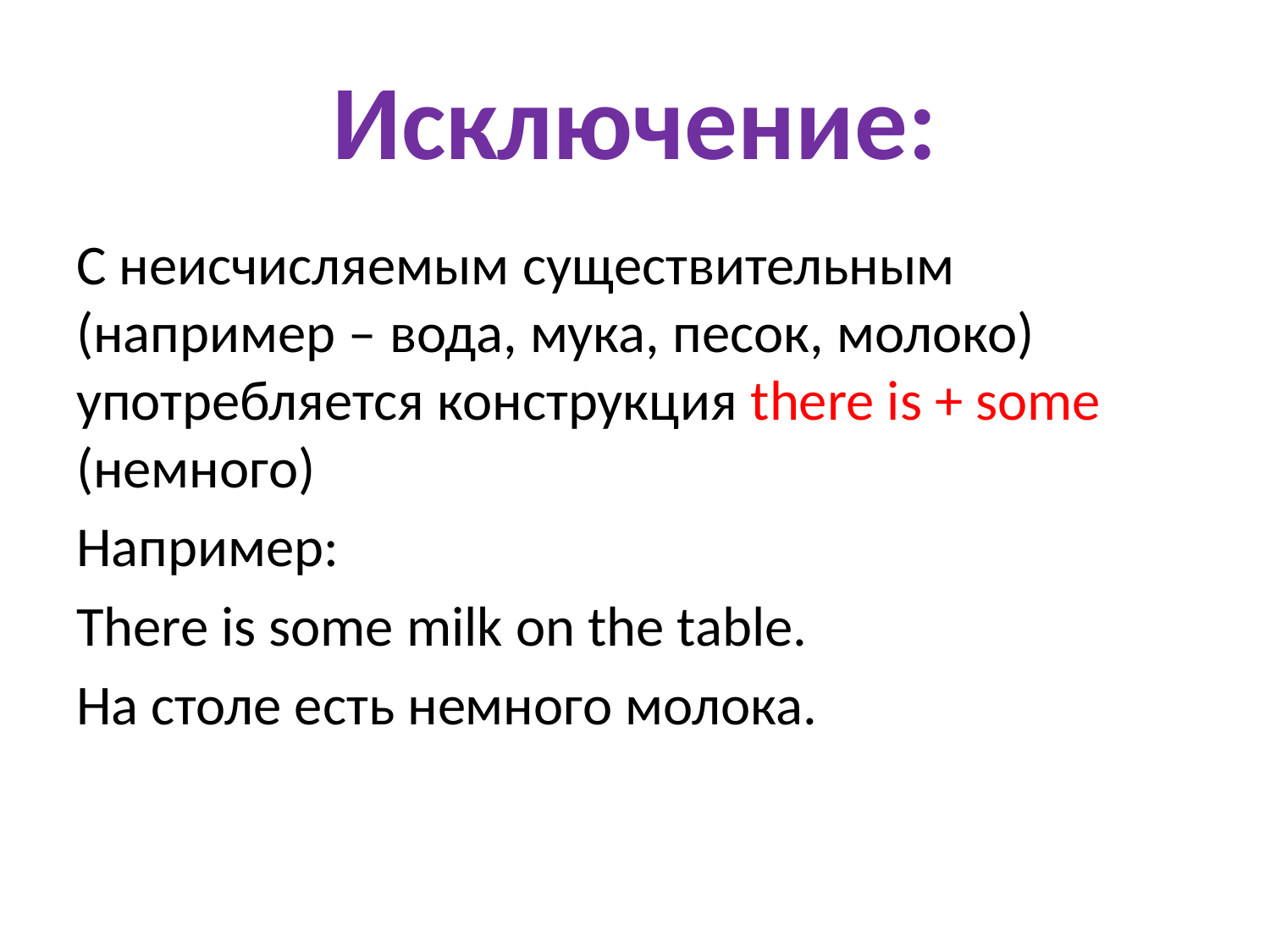

# Исключение:
C неисчисляемым существительным (например – вода, мука, песок, молоко) употребляется конструкция there is + some (немного)
Например:
There is some milk on the table.
На столе есть немного молока.